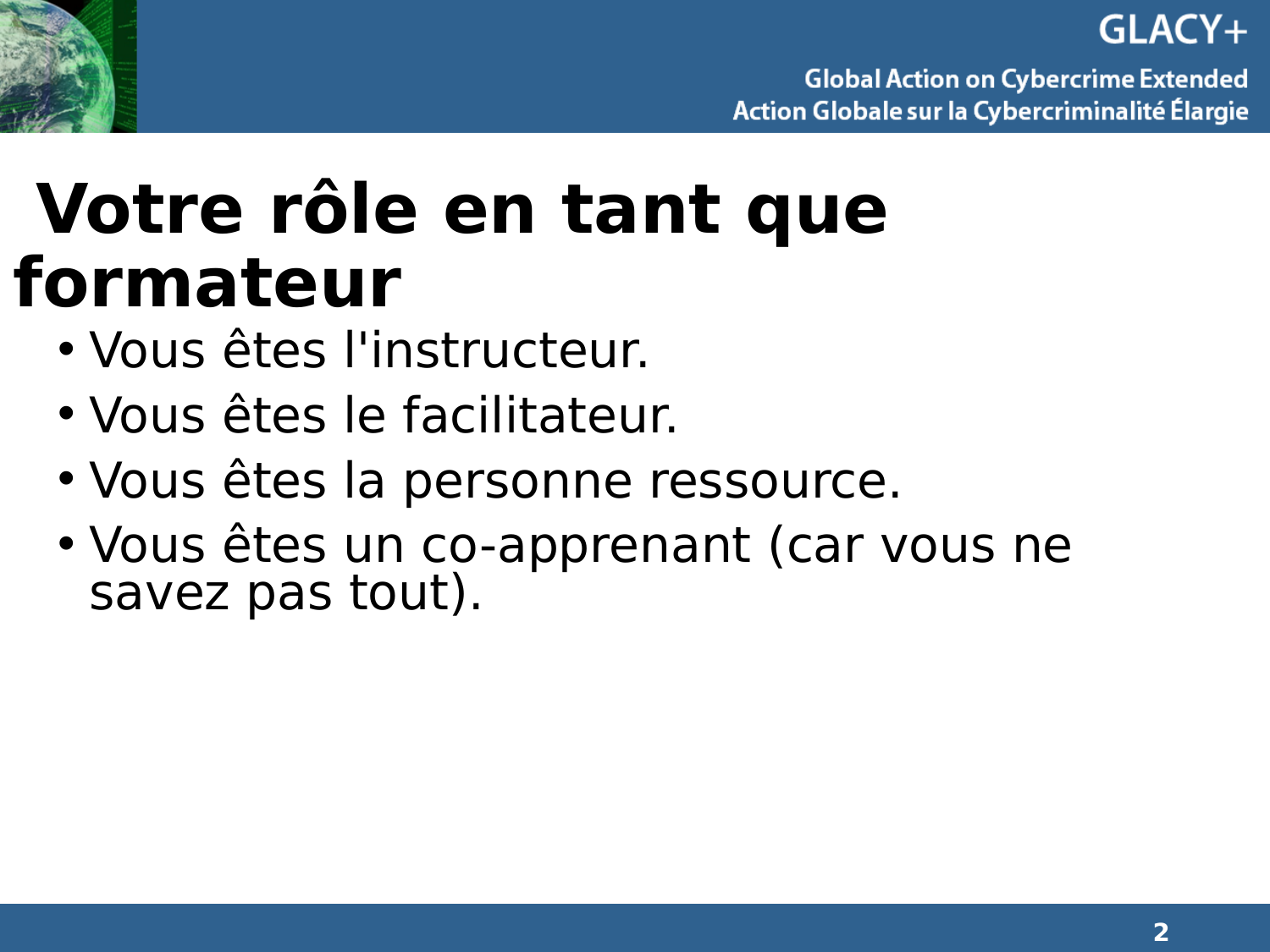

# Votre rôle en tant que formateur
Vous êtes l'instructeur.
Vous êtes le facilitateur.
Vous êtes la personne ressource.
Vous êtes un co-apprenant (car vous ne savez pas tout).

2